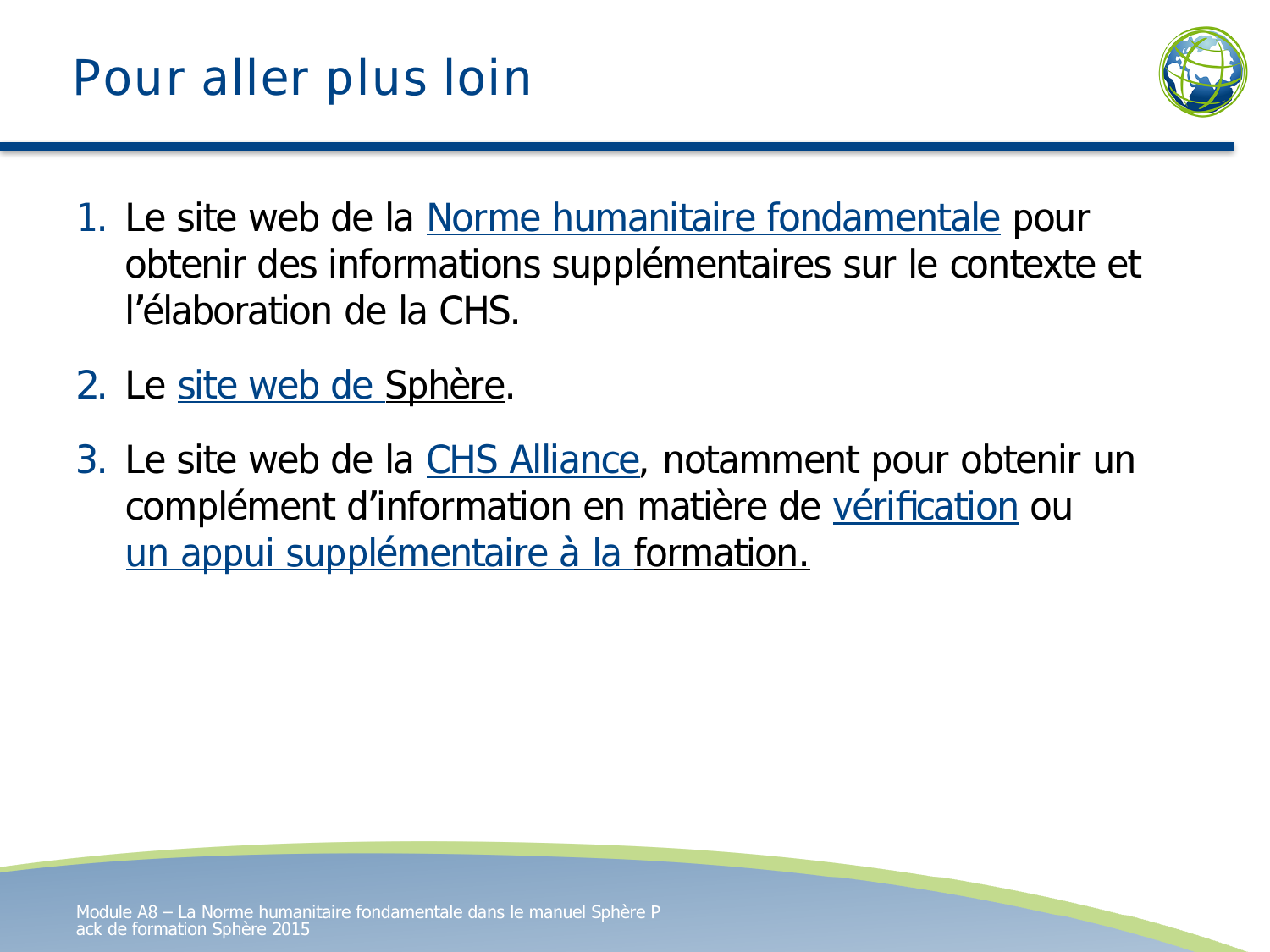

# Pour aller plus loin
Le site web de la Norme humanitaire fondamentale pour obtenir des informations supplémentaires sur le contexte et l’élaboration de la CHS.
Le site web de Sphère.
Le site web de la CHS Alliance, notamment pour obtenir un complément d’information en matière de vérification ou un appui supplémentaire à la formation.
Module A8 – La Norme humanitaire fondamentale dans le manuel Sphère Pack de formation Sphère 2015